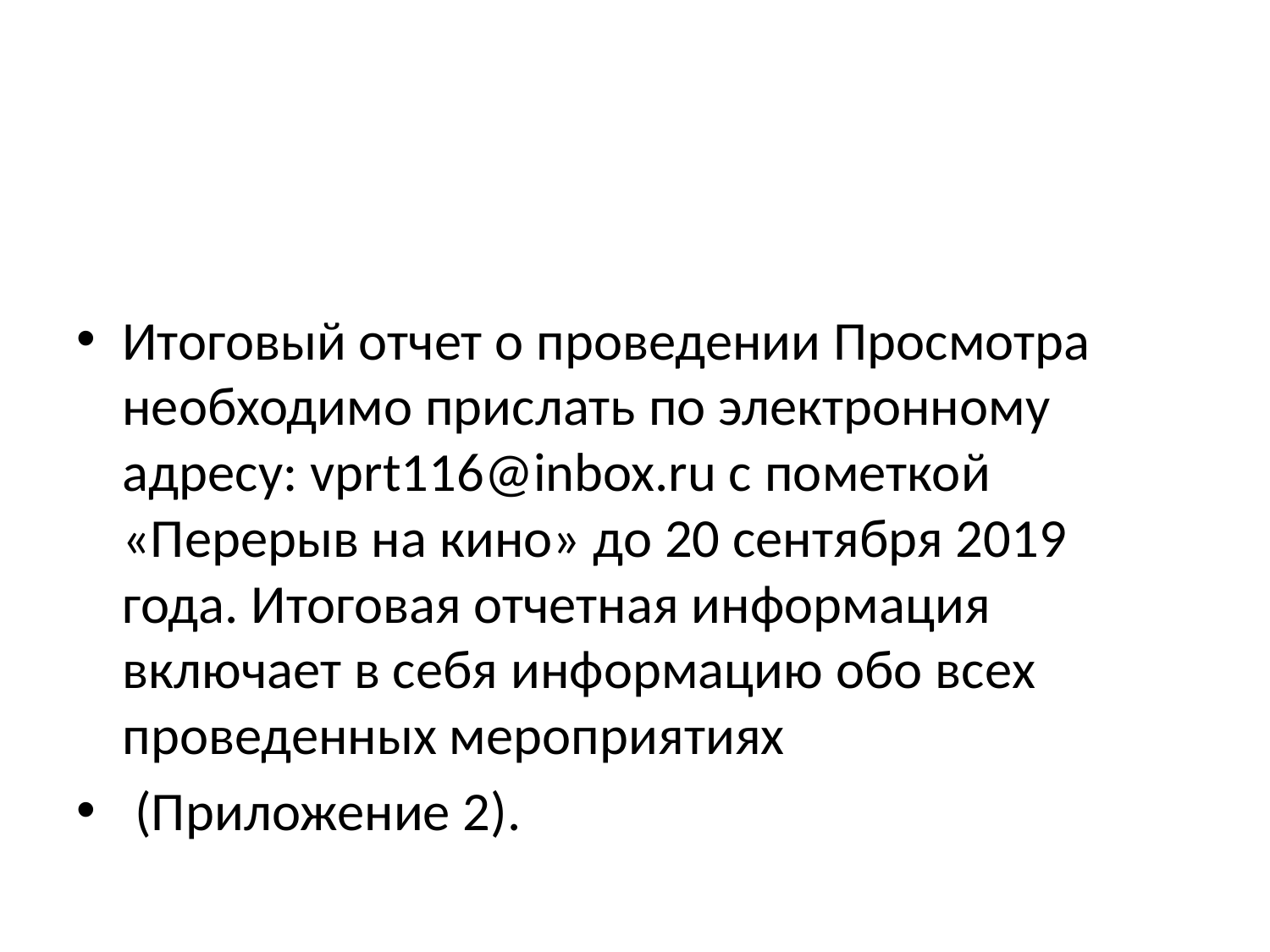

Итоговый отчет о проведении Просмотра необходимо прислать по электронному адресу: vprt116@inbox.ru с пометкой «Перерыв на кино» до 20 сентября 2019 года. Итоговая отчетная информация включает в себя информацию обо всех проведенных мероприятиях
 (Приложение 2).